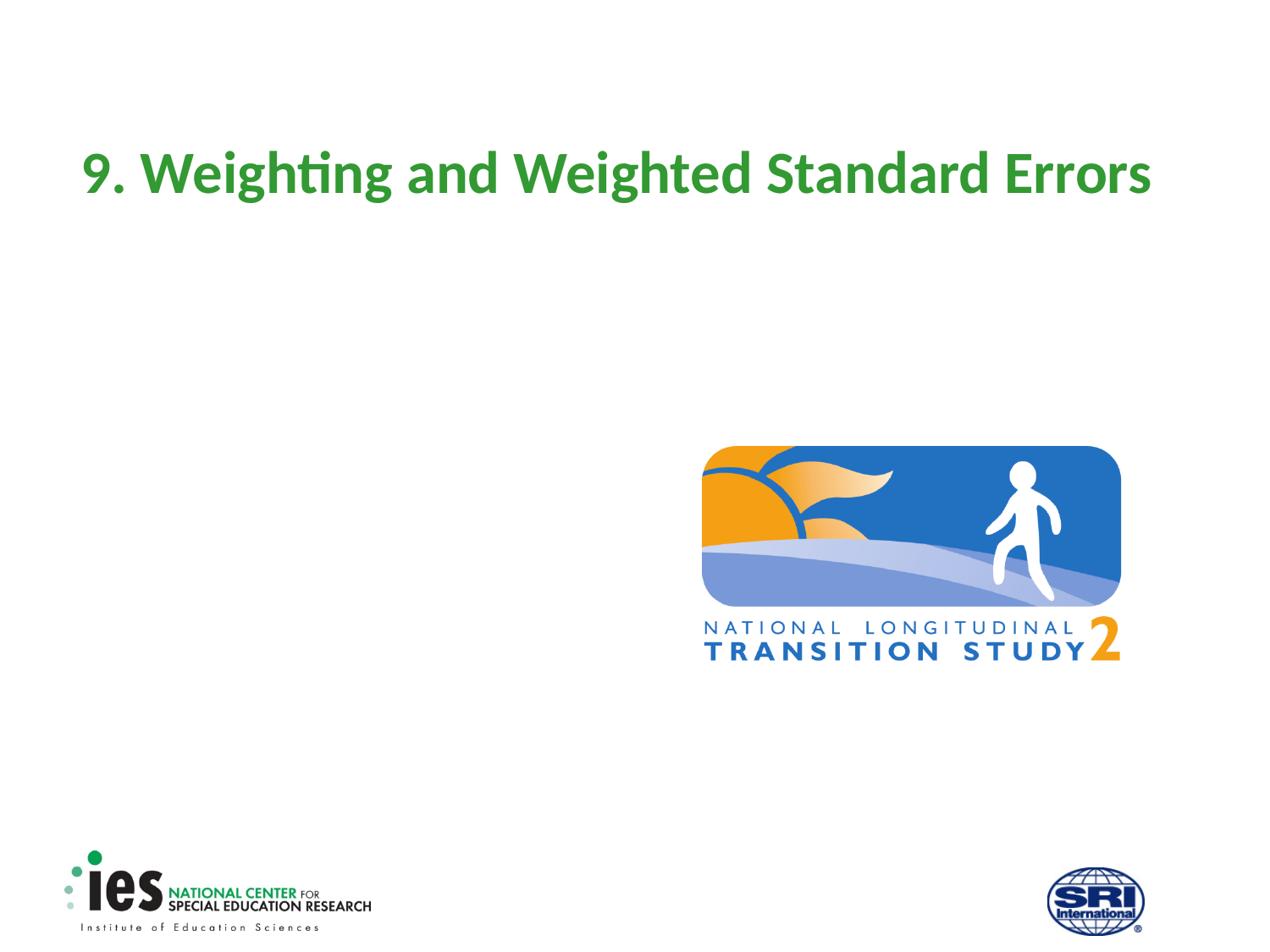

# 9. Weighting and Weighted Standard Errors